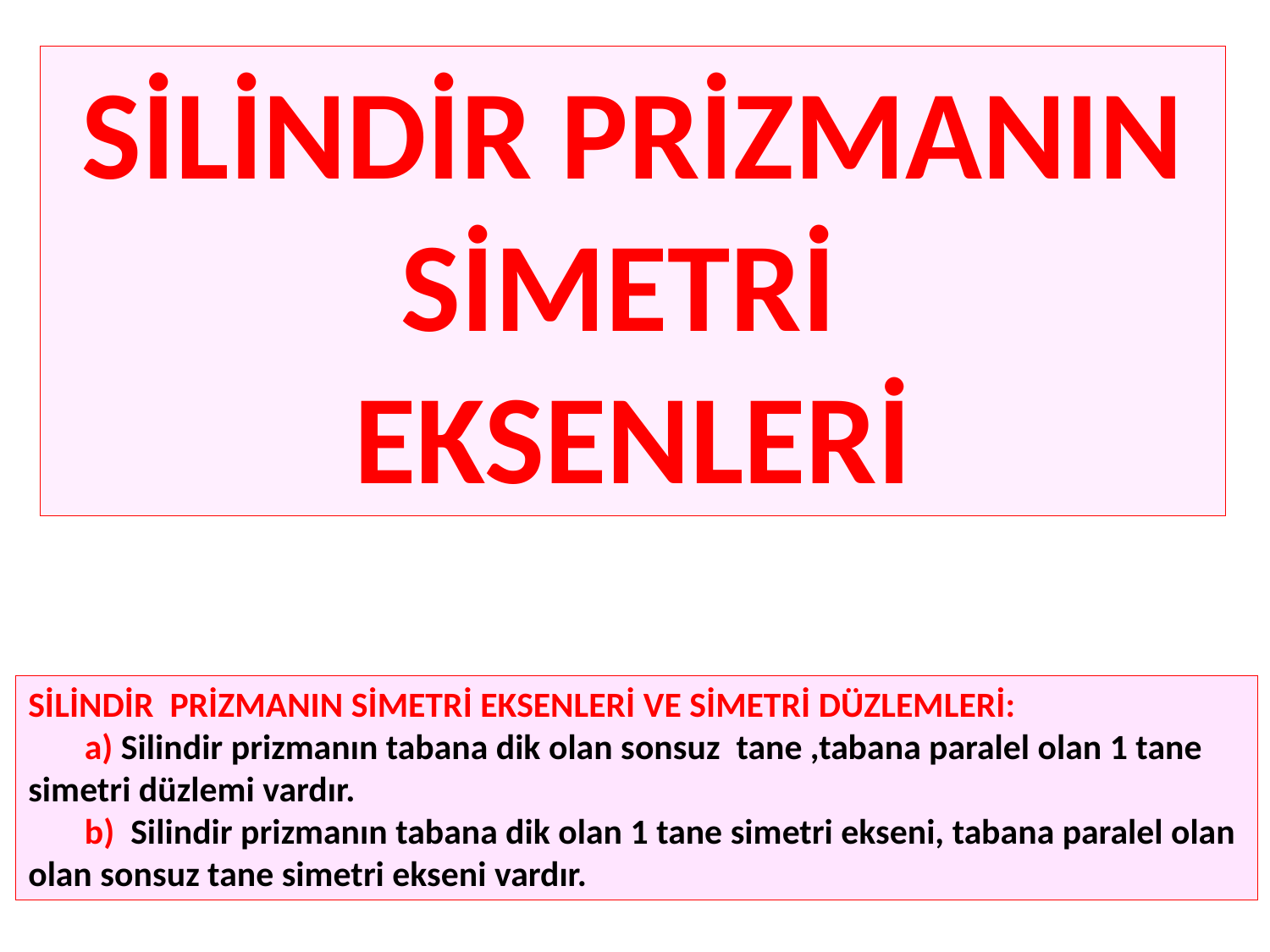

SİLİNDİR PRİZMANIN
SİMETRİ
EKSENLERİ
SİLİNDİR  PRİZMANIN SİMETRİ EKSENLERİ VE SİMETRİ DÜZLEMLERİ:
       a) Silindir prizmanın tabana dik olan sonsuz  tane ,tabana paralel olan 1 tane simetri düzlemi vardır.
       b)  Silindir prizmanın tabana dik olan 1 tane simetri ekseni, tabana paralel olan olan sonsuz tane simetri ekseni vardır.